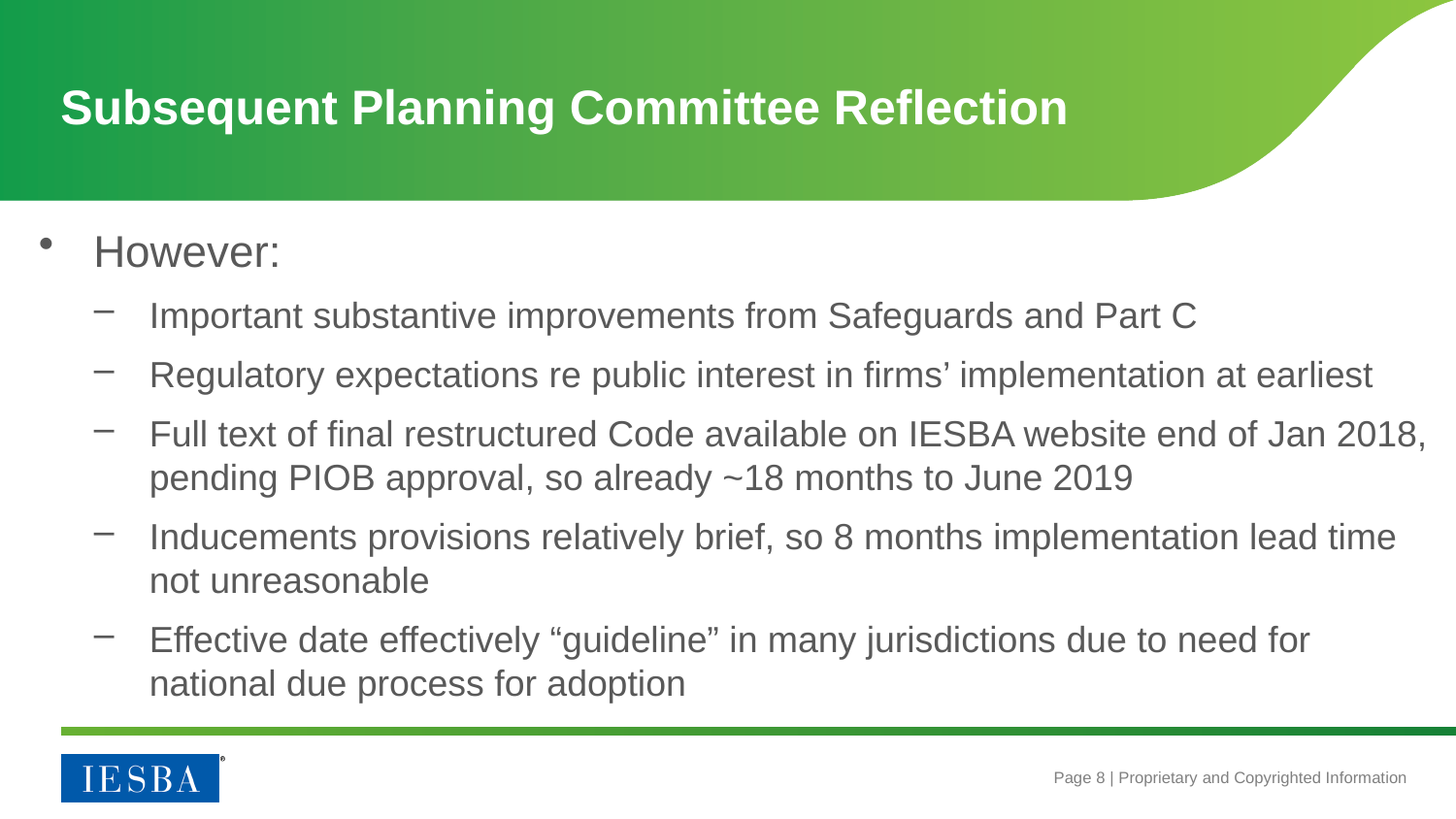

# Subsequent Planning Committee Reflection
However:
Important substantive improvements from Safeguards and Part C
Regulatory expectations re public interest in firms’ implementation at earliest
Full text of final restructured Code available on IESBA website end of Jan 2018, pending PIOB approval, so already ~18 months to June 2019
Inducements provisions relatively brief, so 8 months implementation lead time not unreasonable
Effective date effectively “guideline” in many jurisdictions due to need for national due process for adoption